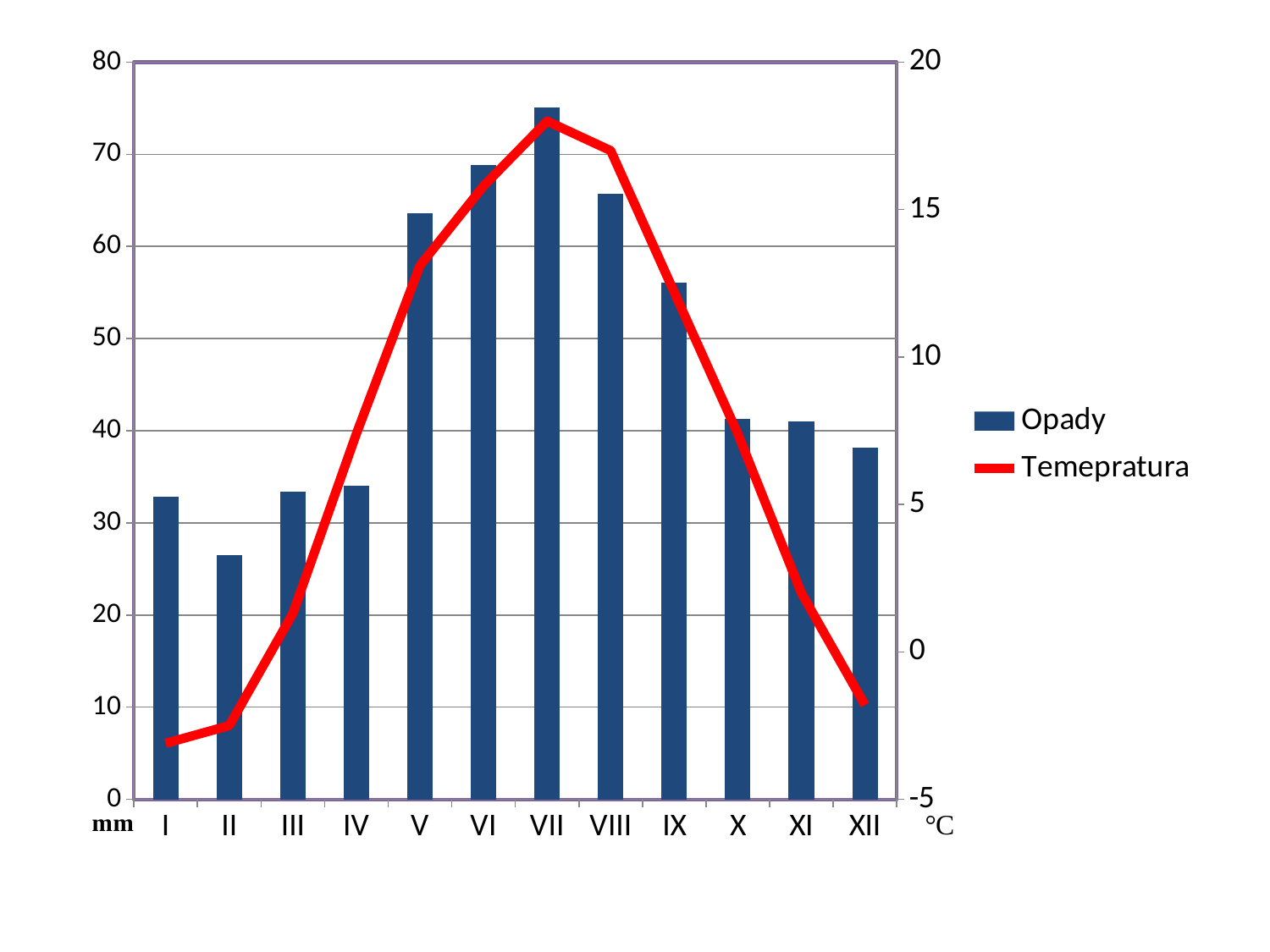

### Chart

| Category | Opady | Temepratura |
|---|---|---|
| I | 32.800000000000004 | -3.1 |
| II | 26.5 | -2.5 |
| III | 33.4 | 1.3 |
| IV | 34.0 | 7.4 |
| V | 63.6 | 13.1 |
| VI | 68.8 | 15.8 |
| VII | 75.1 | 18.0 |
| VIII | 65.7 | 17.0 |
| IX | 56.1 | 12.2 |
| X | 41.3 | 7.4 |
| XI | 41.0 | 2.0 |
| XII | 38.2 | -1.8 |